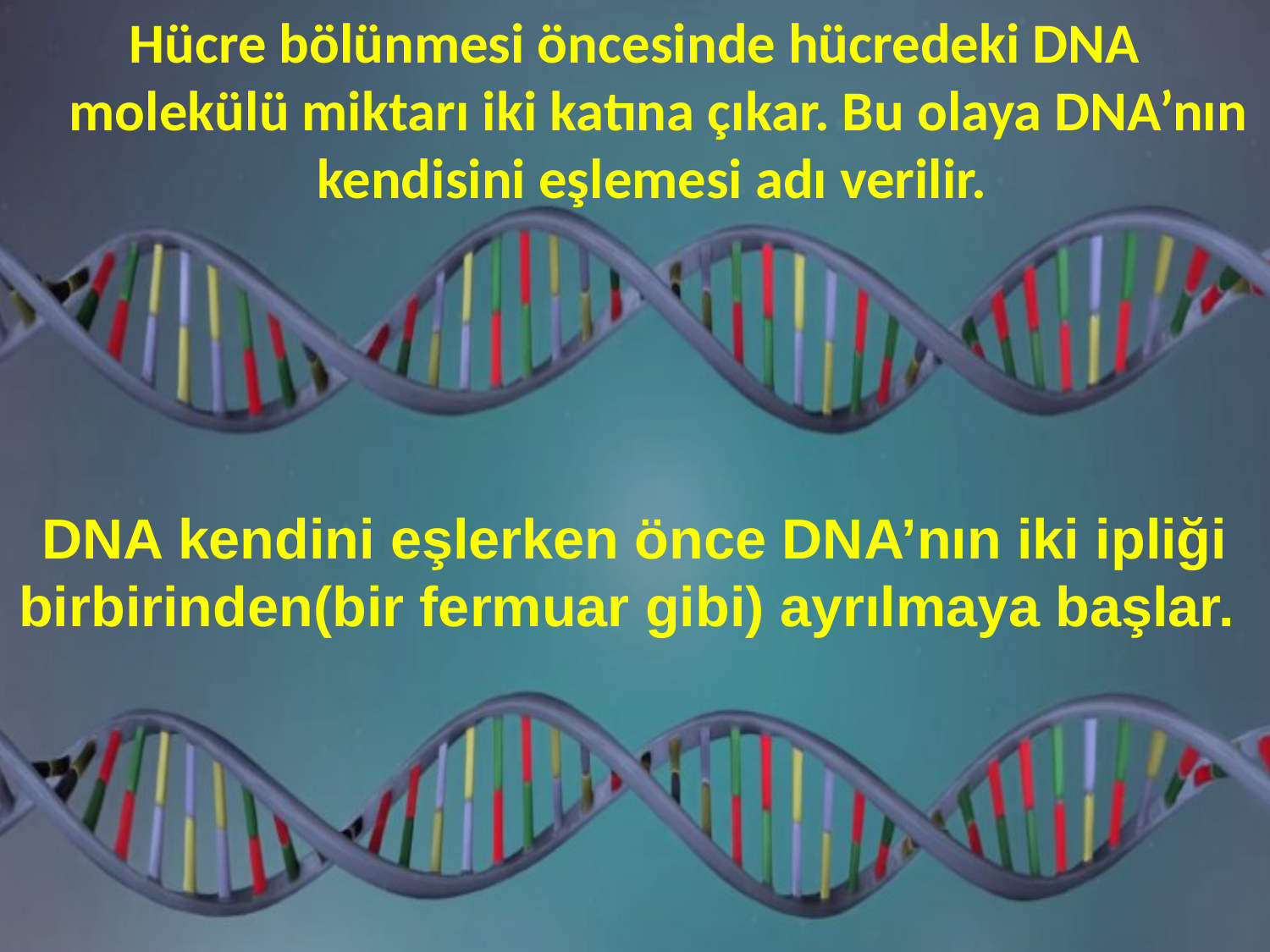

Hücre bölünmesi öncesinde hücredeki DNA molekülü miktarı iki katına çıkar. Bu olaya DNA’nın kendisini eşlemesi adı verilir.

DNA kendini eşlerken önce DNA’nın iki ipliği birbirinden(bir fermuar gibi) ayrılmaya başlar.